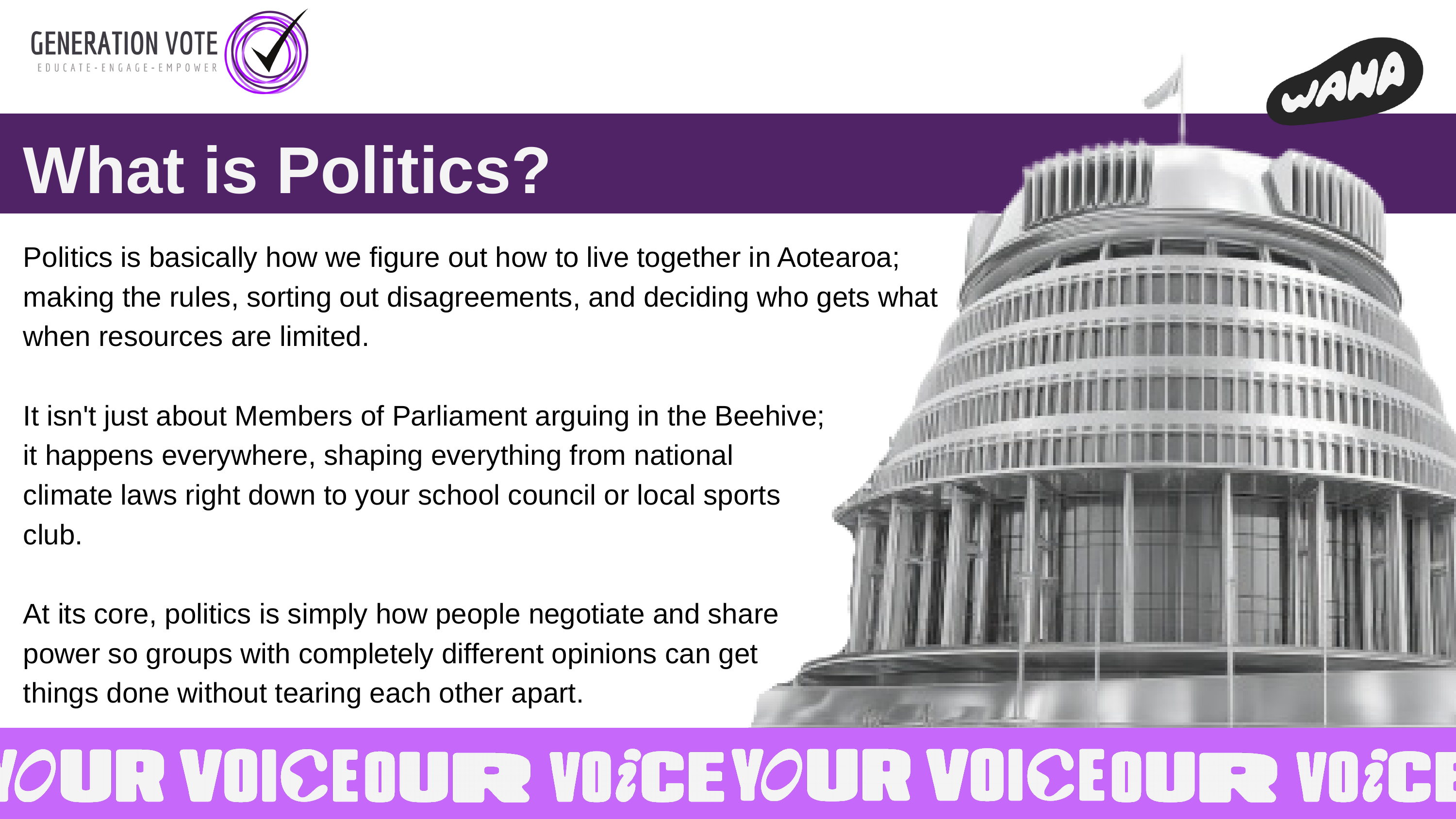

What is Politics?
Politics is basically how we figure out how to live together in Aotearoa; making the rules, sorting out disagreements, and deciding who gets what when resources are limited.

It isn't just about Members of Parliament arguing in the Beehive;
it happens everywhere, shaping everything from national
climate laws right down to your school council or local sports
club.

At its core, politics is simply how people negotiate and share
power so groups with completely different opinions can get
things done without tearing each other apart.